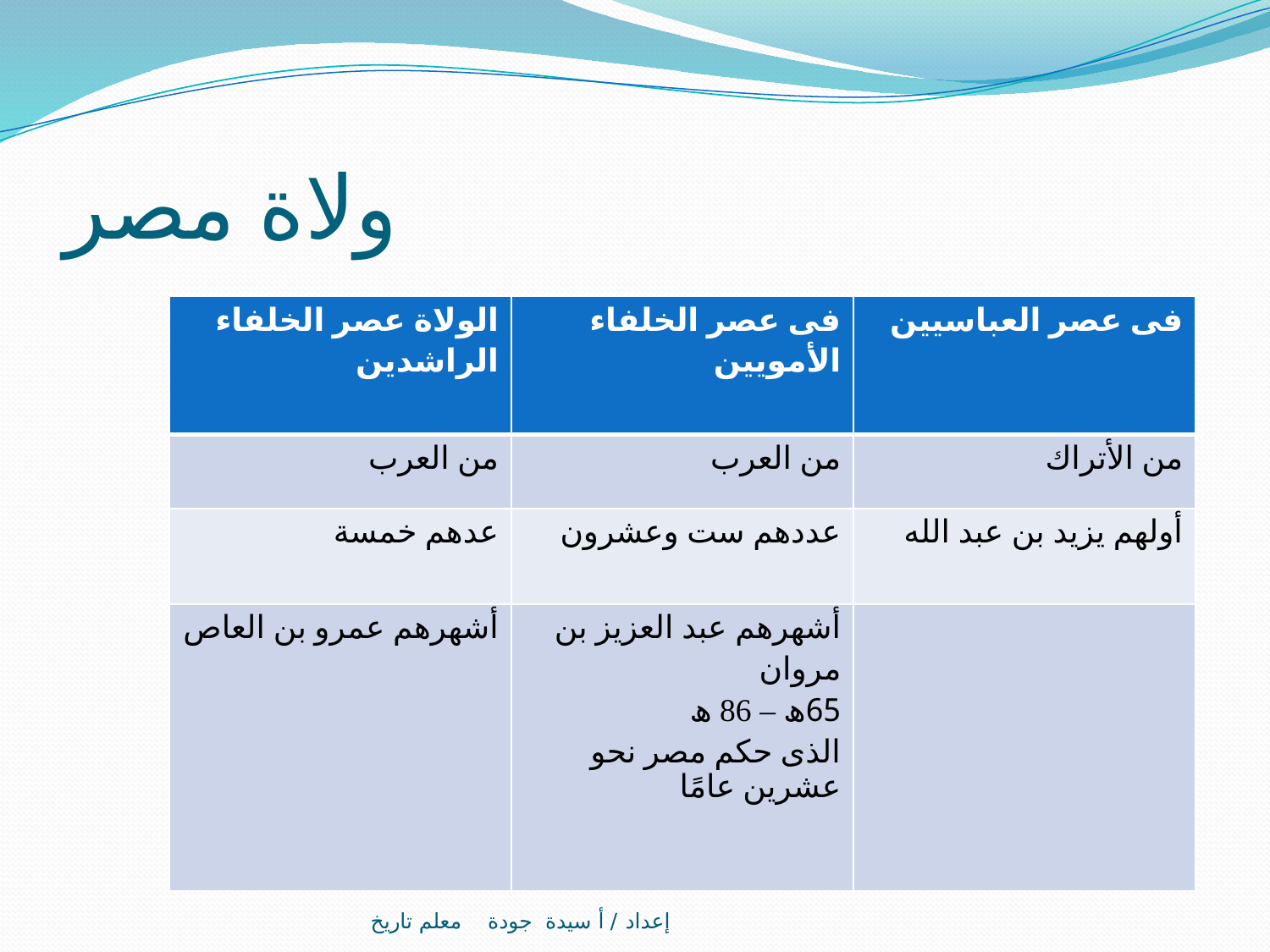

# ولاة مصر
| الولاة عصر الخلفاء الراشدين | فى عصر الخلفاء الأمويين | فى عصر العباسيين |
| --- | --- | --- |
| من العرب | من العرب | من الأتراك |
| عدهم خمسة | عددهم ست وعشرون | أولهم يزيد بن عبد الله |
| أشهرهم عمرو بن العاص | أشهرهم عبد العزيز بن مروان 65ھ – 86 ھ الذى حكم مصر نحو عشرين عامًا |  |
إعداد / أ سيدة  جودة    معلم تاريخ